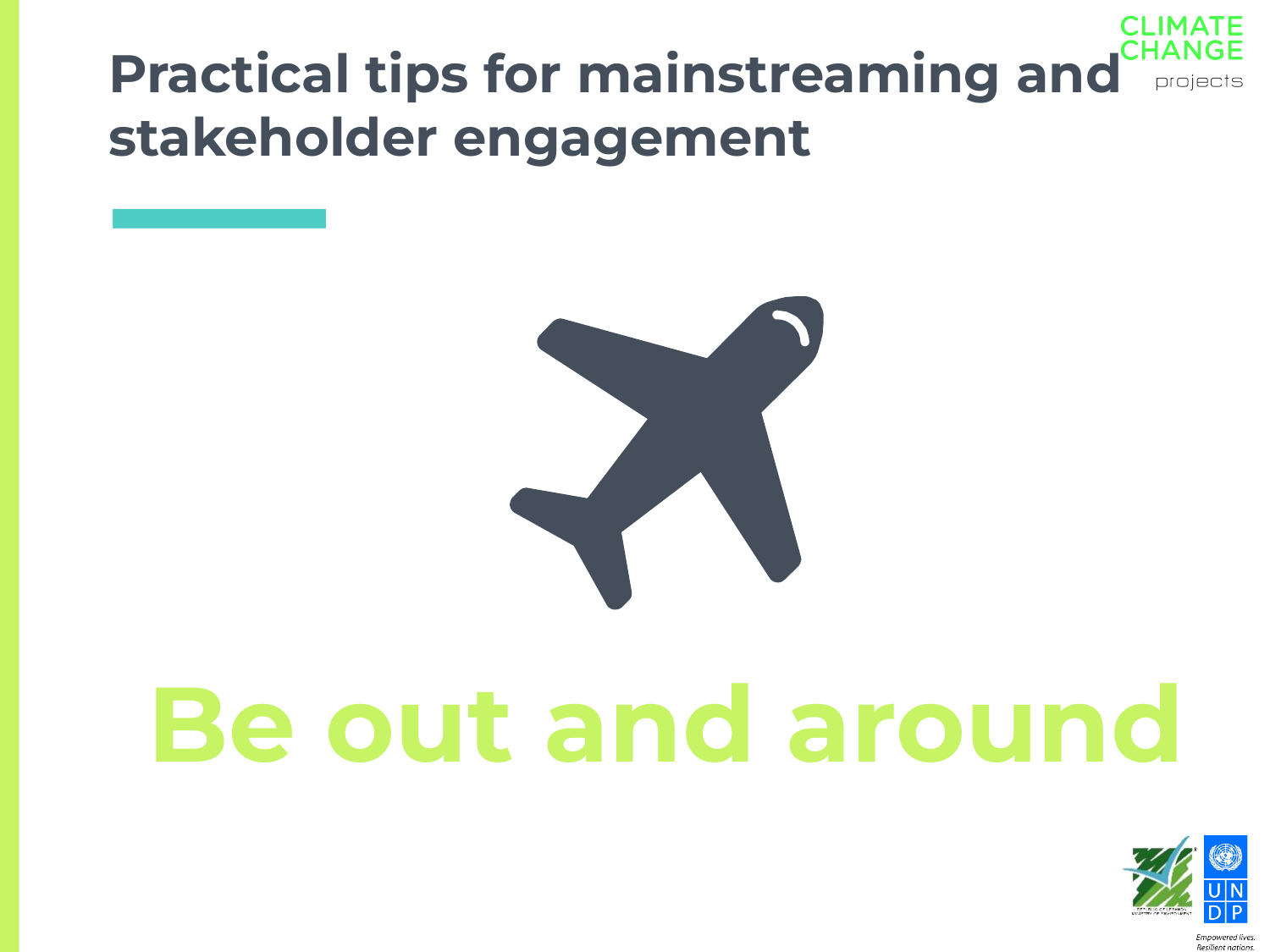

# Practical tips for mainstreaming and stakeholder engagement

Be out and around